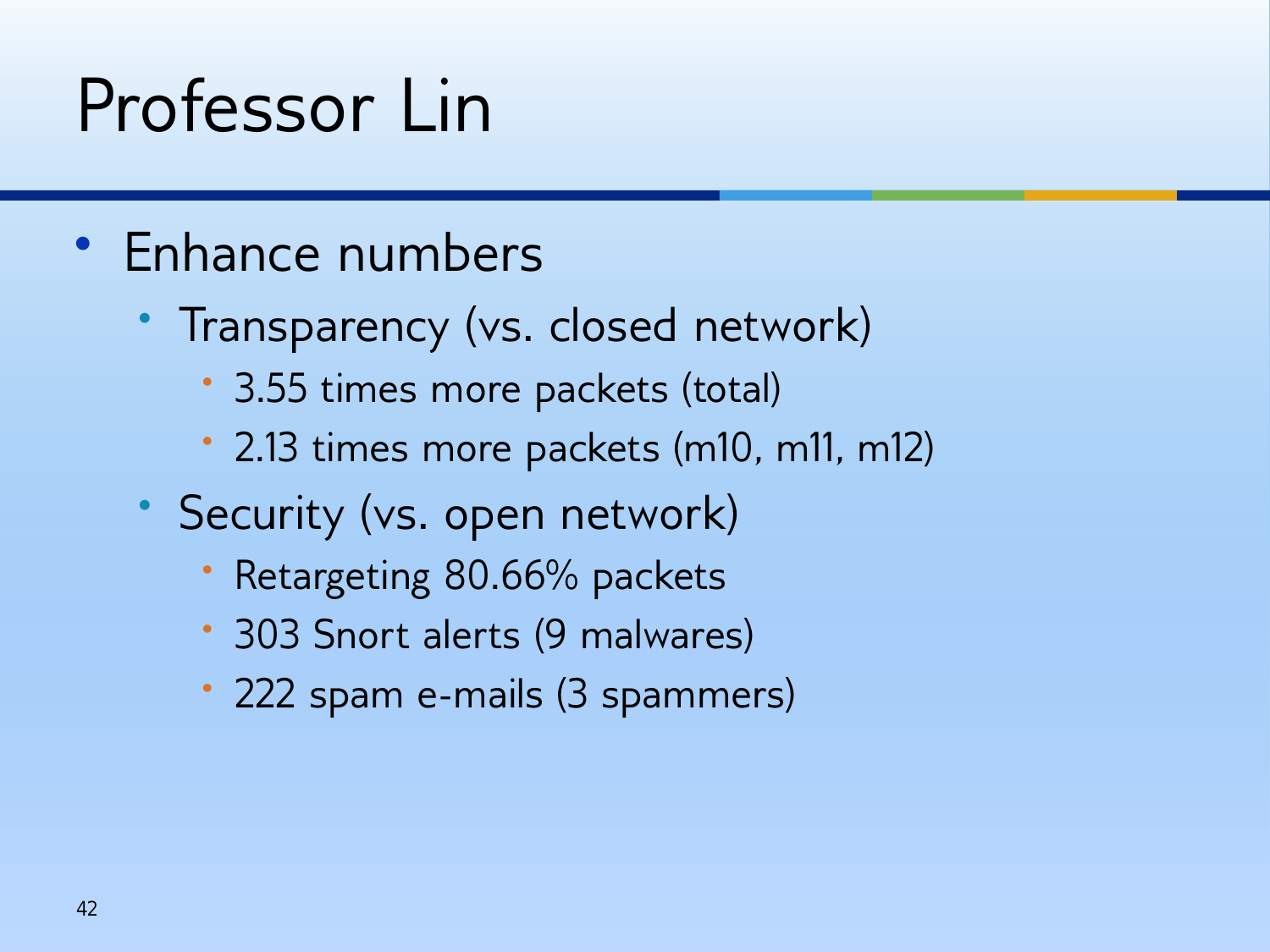

# Professor Lin
Enhance numbers
Transparency (vs. closed network)
3.55 times more packets (total)
2.13 times more packets (m10, m11, m12)
Security (vs. open network)
Retargeting 80.66% packets
303 Snort alerts (9 malwares)
222 spam e-mails (3 spammers)
42